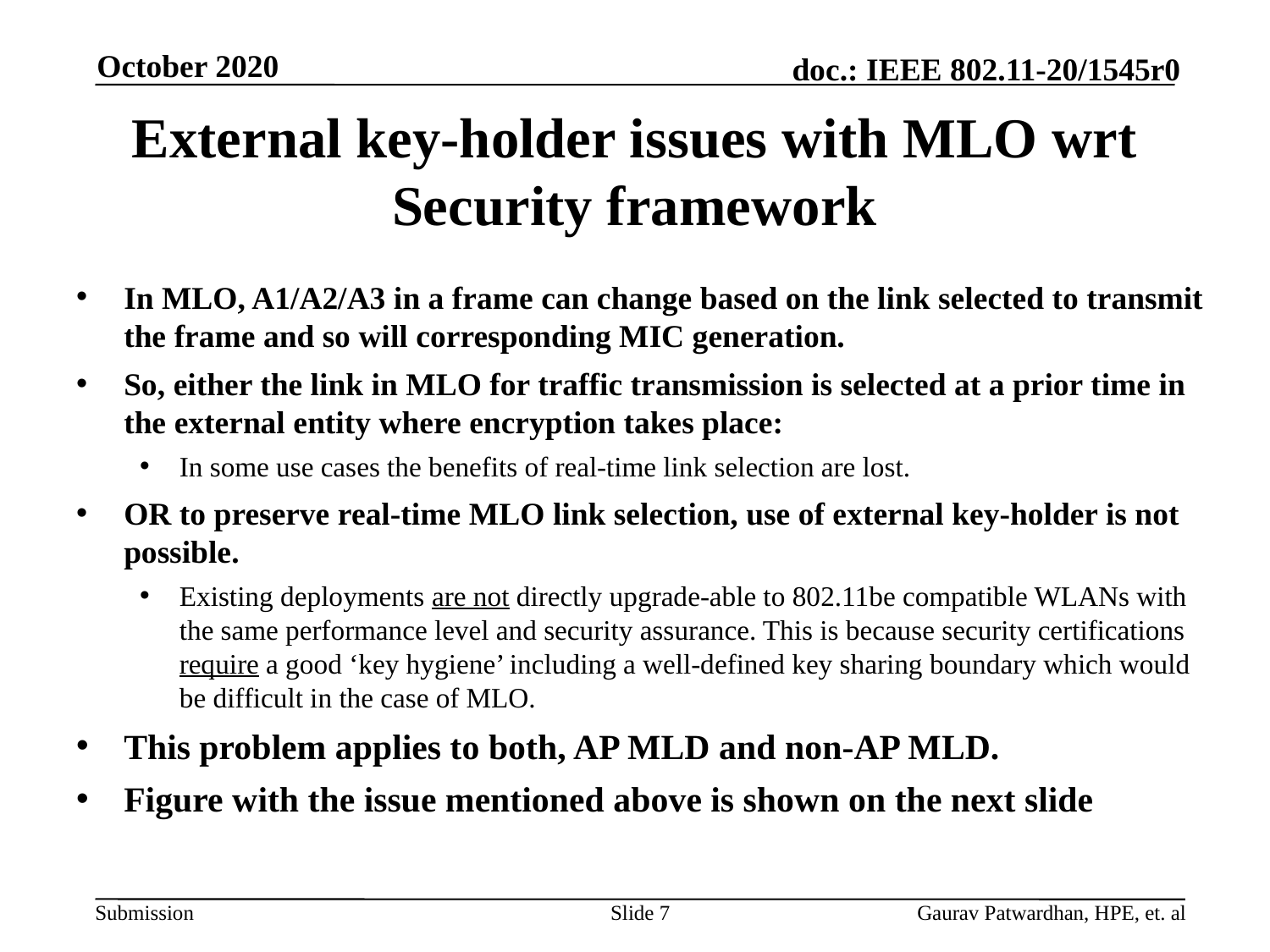

October 2020
# External key-holder issues with MLO wrt Security framework
In MLO, A1/A2/A3 in a frame can change based on the link selected to transmit the frame and so will corresponding MIC generation.
So, either the link in MLO for traffic transmission is selected at a prior time in the external entity where encryption takes place:
In some use cases the benefits of real-time link selection are lost.
OR to preserve real-time MLO link selection, use of external key-holder is not possible.
Existing deployments are not directly upgrade-able to 802.11be compatible WLANs with the same performance level and security assurance. This is because security certifications require a good ‘key hygiene’ including a well-defined key sharing boundary which would be difficult in the case of MLO.
This problem applies to both, AP MLD and non-AP MLD.
Figure with the issue mentioned above is shown on the next slide
Slide 7
Gaurav Patwardhan, HPE, et. al